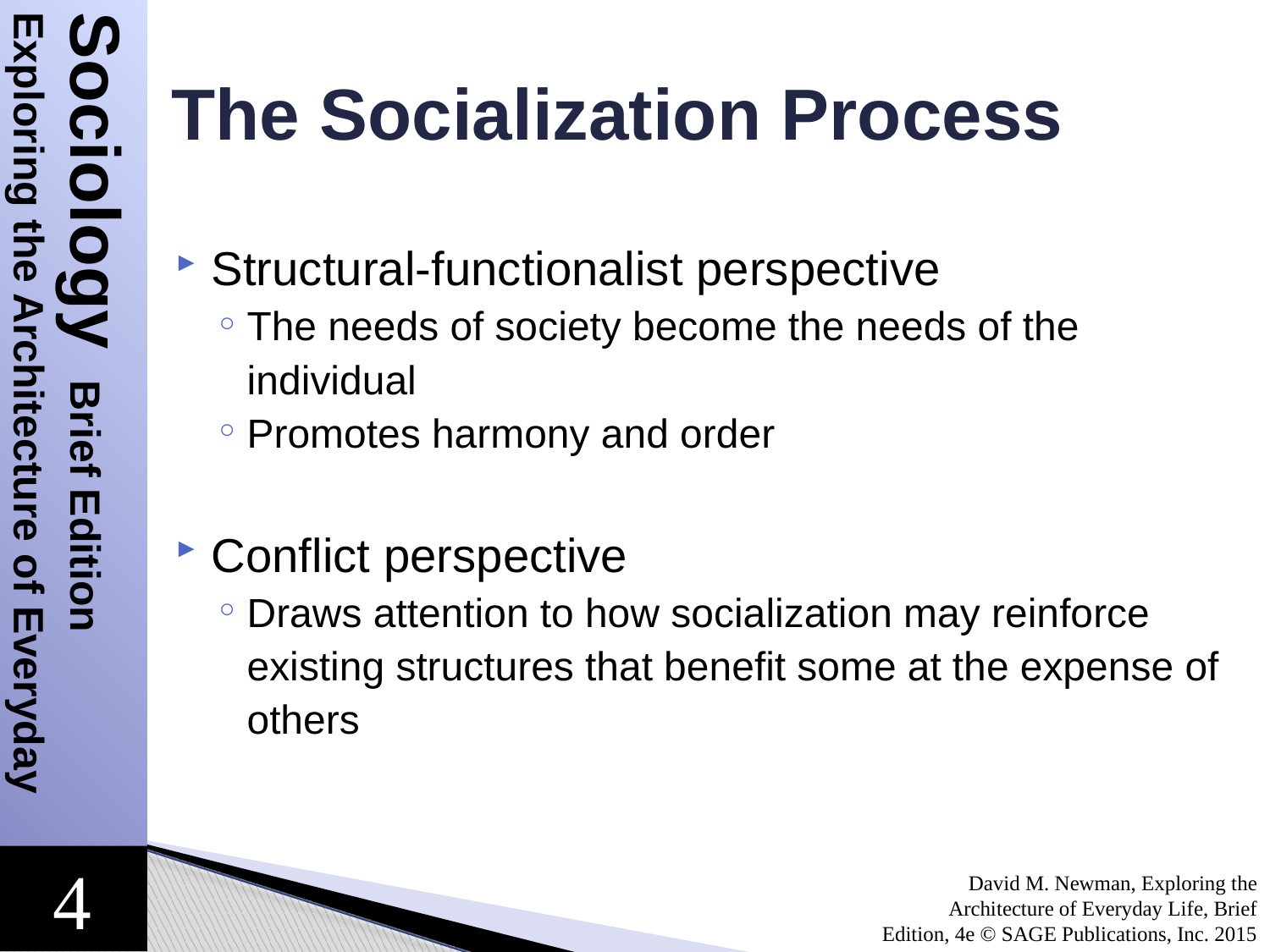

# The Socialization Process

Structural-functionalist perspective
The needs of society become the needs of the individual
Promotes harmony and order

Conflict perspective
Draws attention to how socialization may reinforce existing structures that benefit some at the expense of others
David M. Newman, Exploring the Architecture of Everyday Life, Brief Edition, 4e © SAGE Publications, Inc. 2015